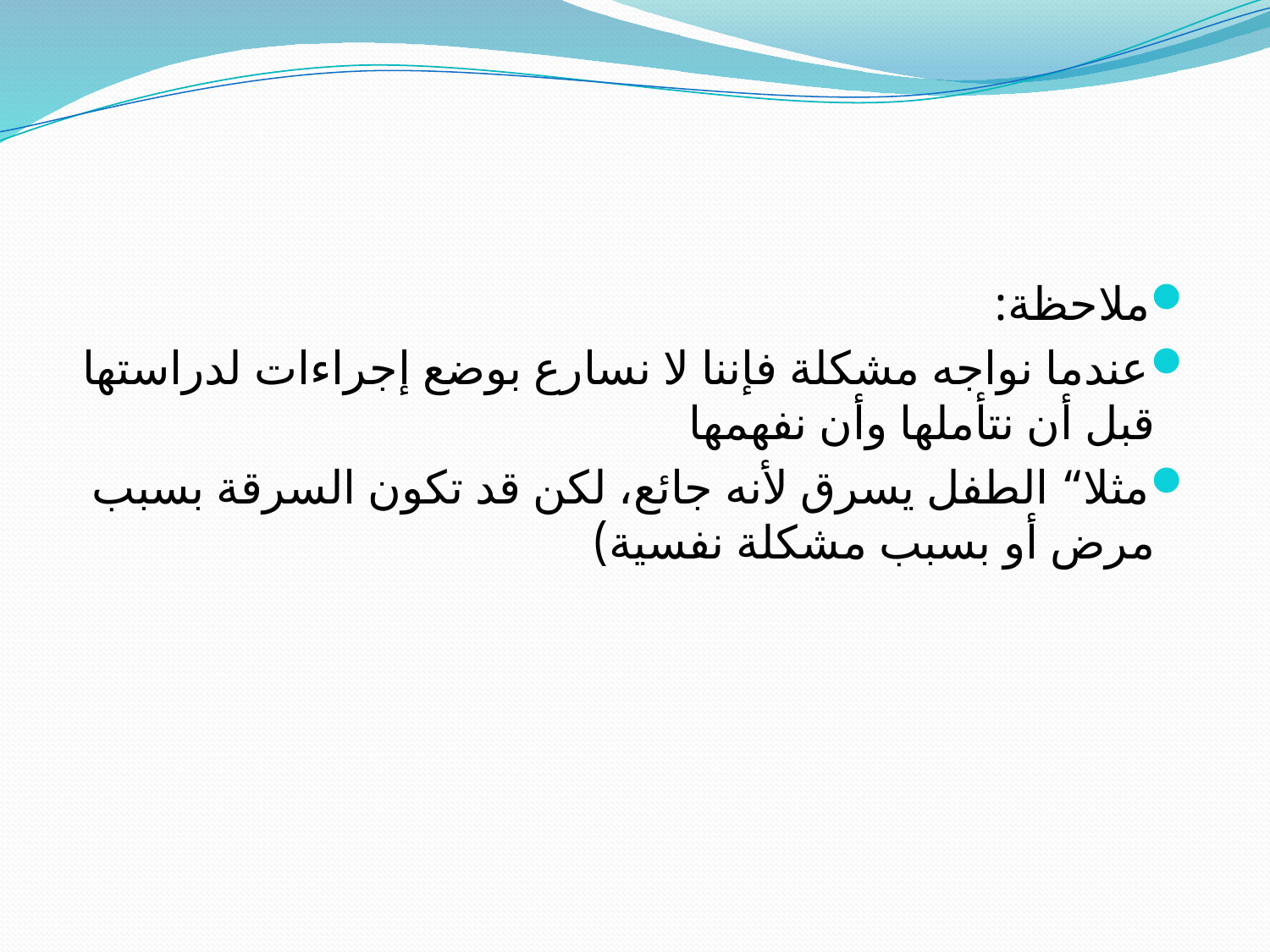

#
ملاحظة:
عندما نواجه مشكلة فإننا لا نسارع بوضع إجراءات لدراستها قبل أن نتأملها وأن نفهمها
مثلا“ الطفل يسرق لأنه جائع، لكن قد تكون السرقة بسبب مرض أو بسبب مشكلة نفسية)